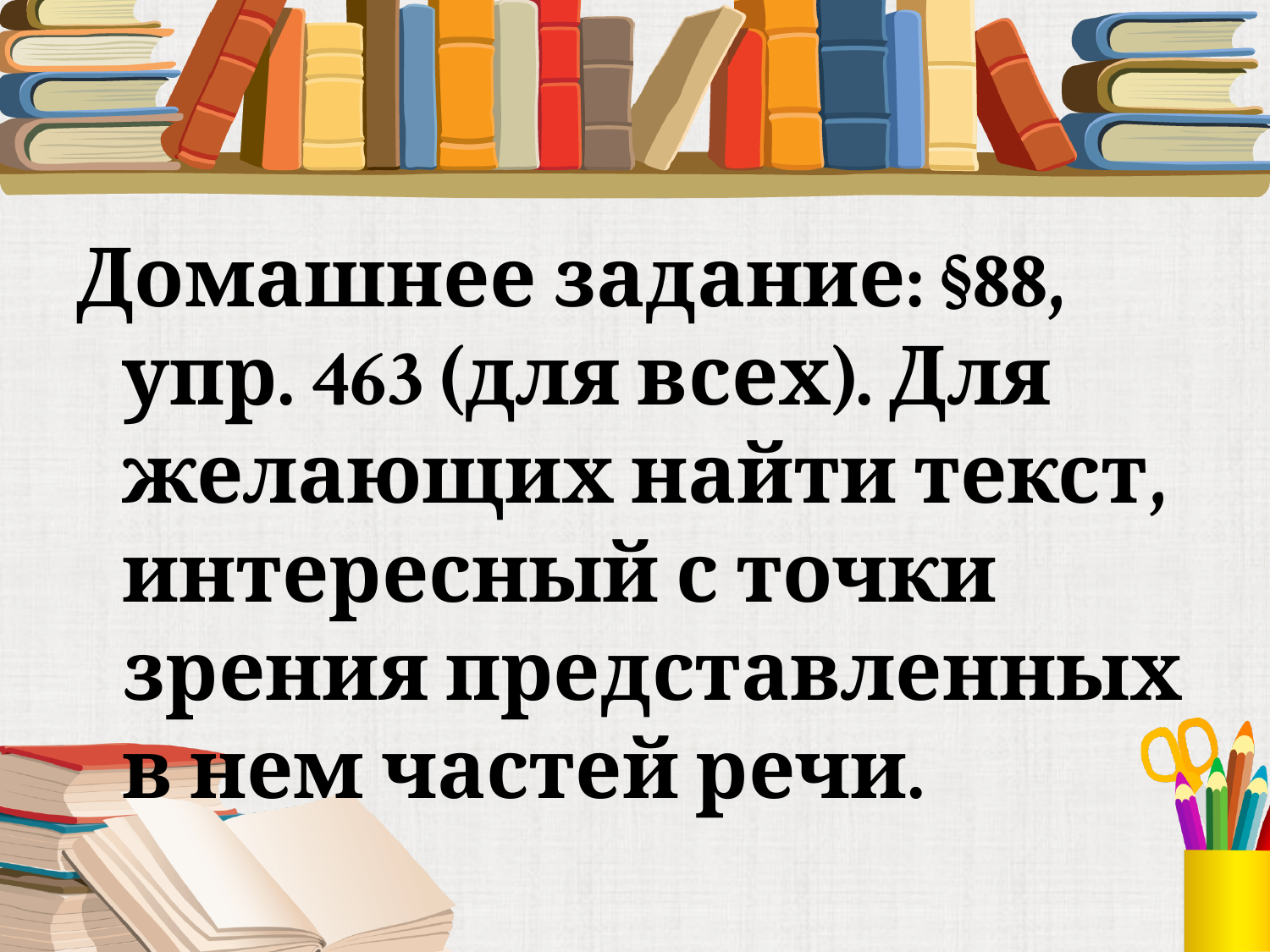

Домашнее задание: §88, упр. 463 (для всех). Для желающих найти текст, интересный с точки зрения представленных в нем частей речи.